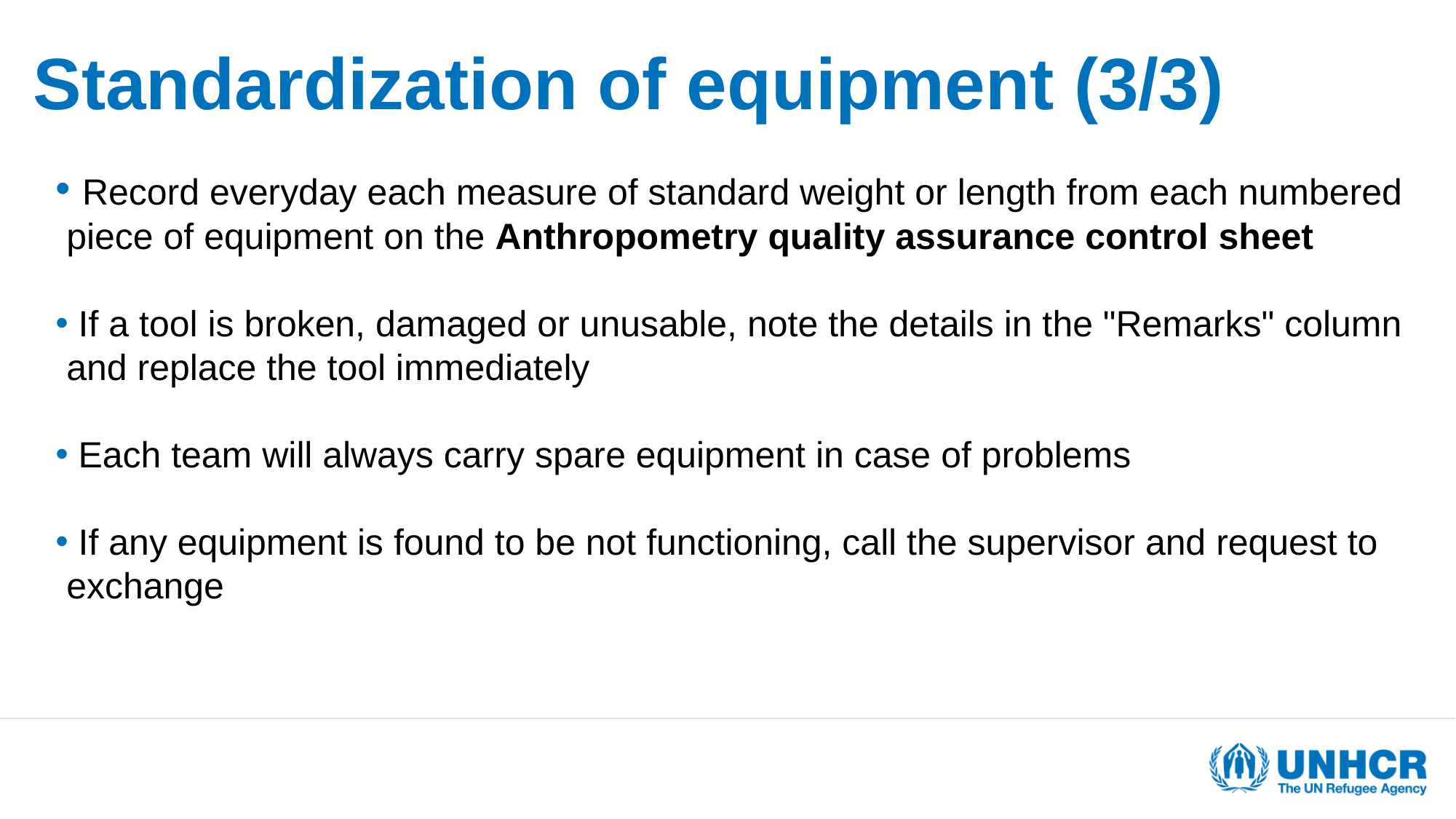

# Standardization of equipment (3/3)
 Record everyday each measure of standard weight or length from each numbered piece of equipment on the Anthropometry quality assurance control sheet

 If a tool is broken, damaged or unusable, note the details in the "Remarks" column and replace the tool immediately

 Each team will always carry spare equipment in case of problems

 If any equipment is found to be not functioning, call the supervisor and request to exchange